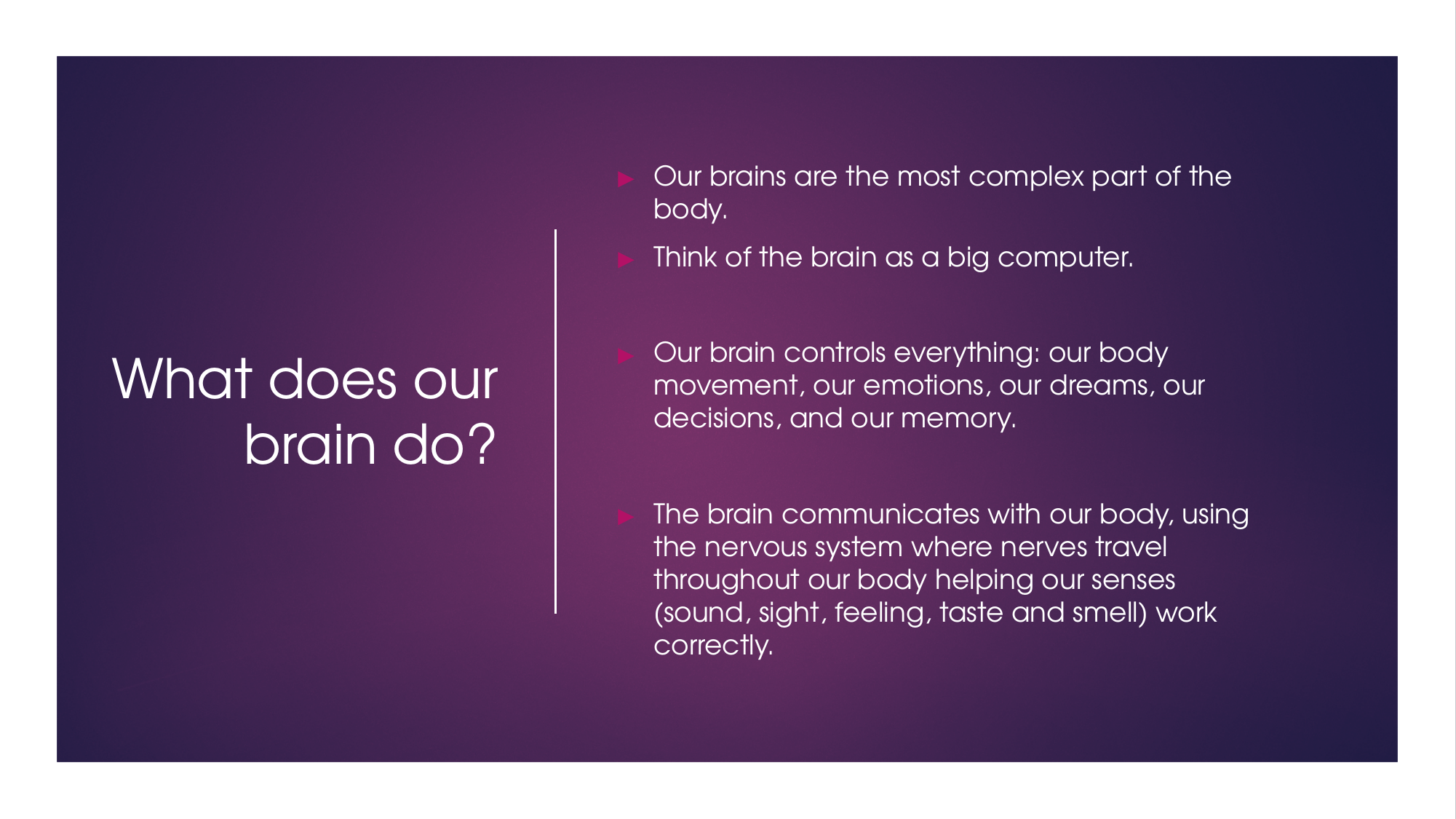

# What does our brain do?
Our brains are the most complex part of the body.
Think of the brain as a big computer.

Our brain controls everything: our body movement, our emotions, our dreams, our decisions, and our memory.

The brain communicates with our body, using the nervous system where nerves travel throughout our body helping our senses (sound, sight, feeling, taste and smell) work correctly.